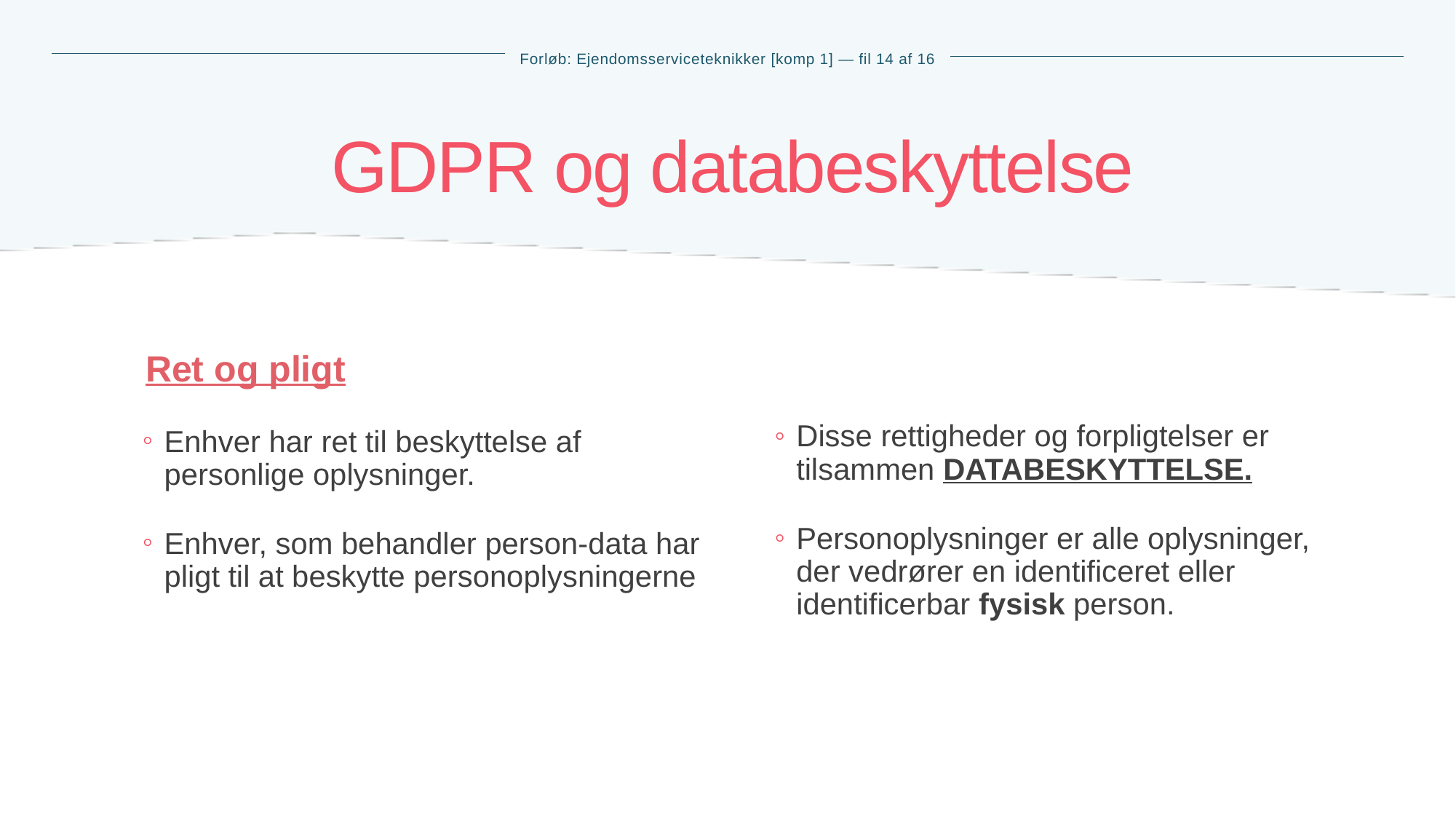

GDPR og databeskyttelse
Ret og pligt
Enhver har ret til beskyttelse af personlige oplysninger.
Enhver, som behandler person-data har pligt til at beskytte personoplysningerne
Disse rettigheder og forpligtelser er tilsammen DATABESKYTTELSE.
Personoplysninger er alle oplysninger,
der vedrører en identificeret eller identificerbar fysisk person.